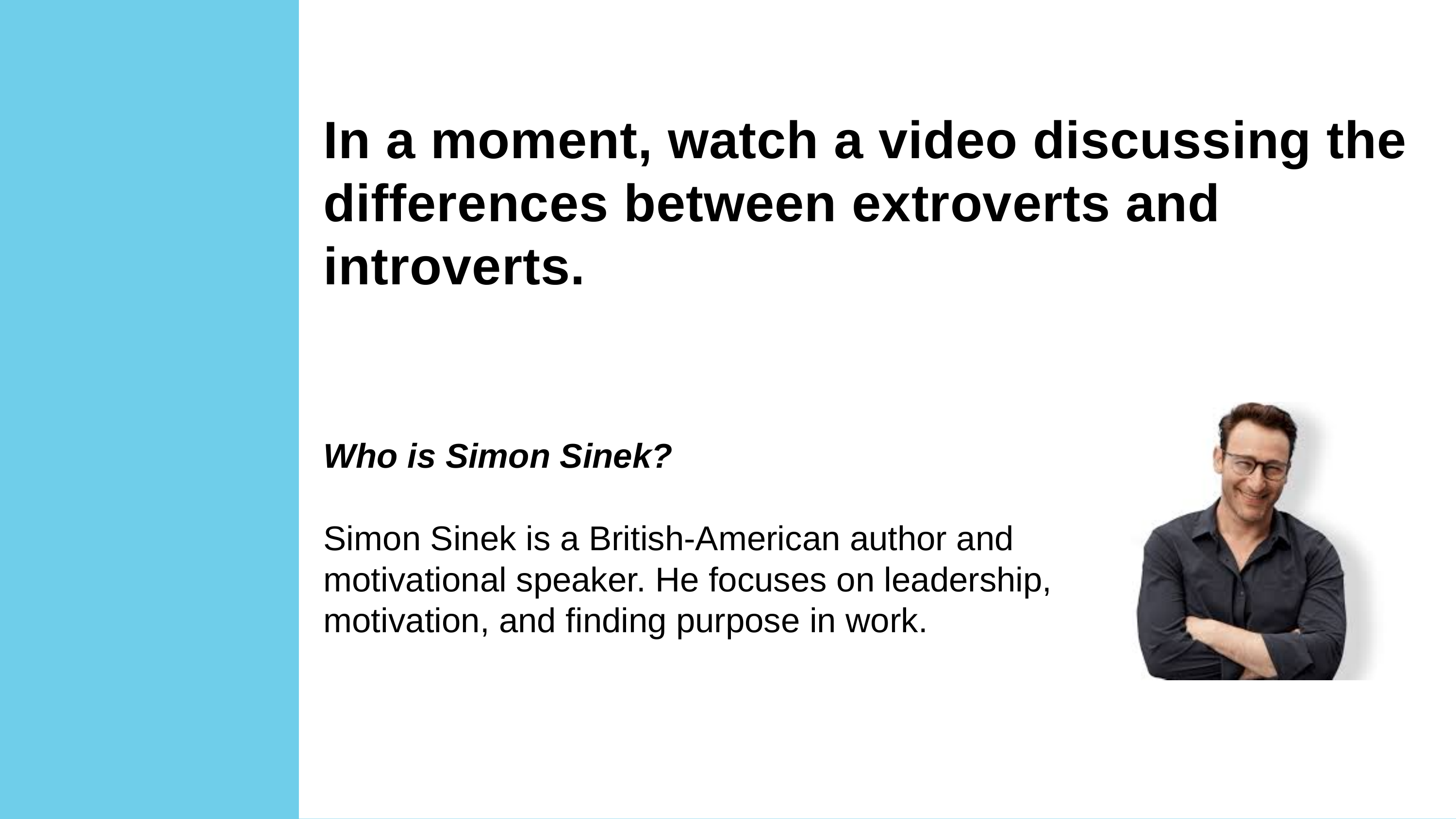

In a moment, watch a video discussing the differences between extroverts and introverts.

Who is Simon Sinek?

Simon Sinek is a British-American author and motivational speaker. He focuses on leadership, motivation, and finding purpose in work.